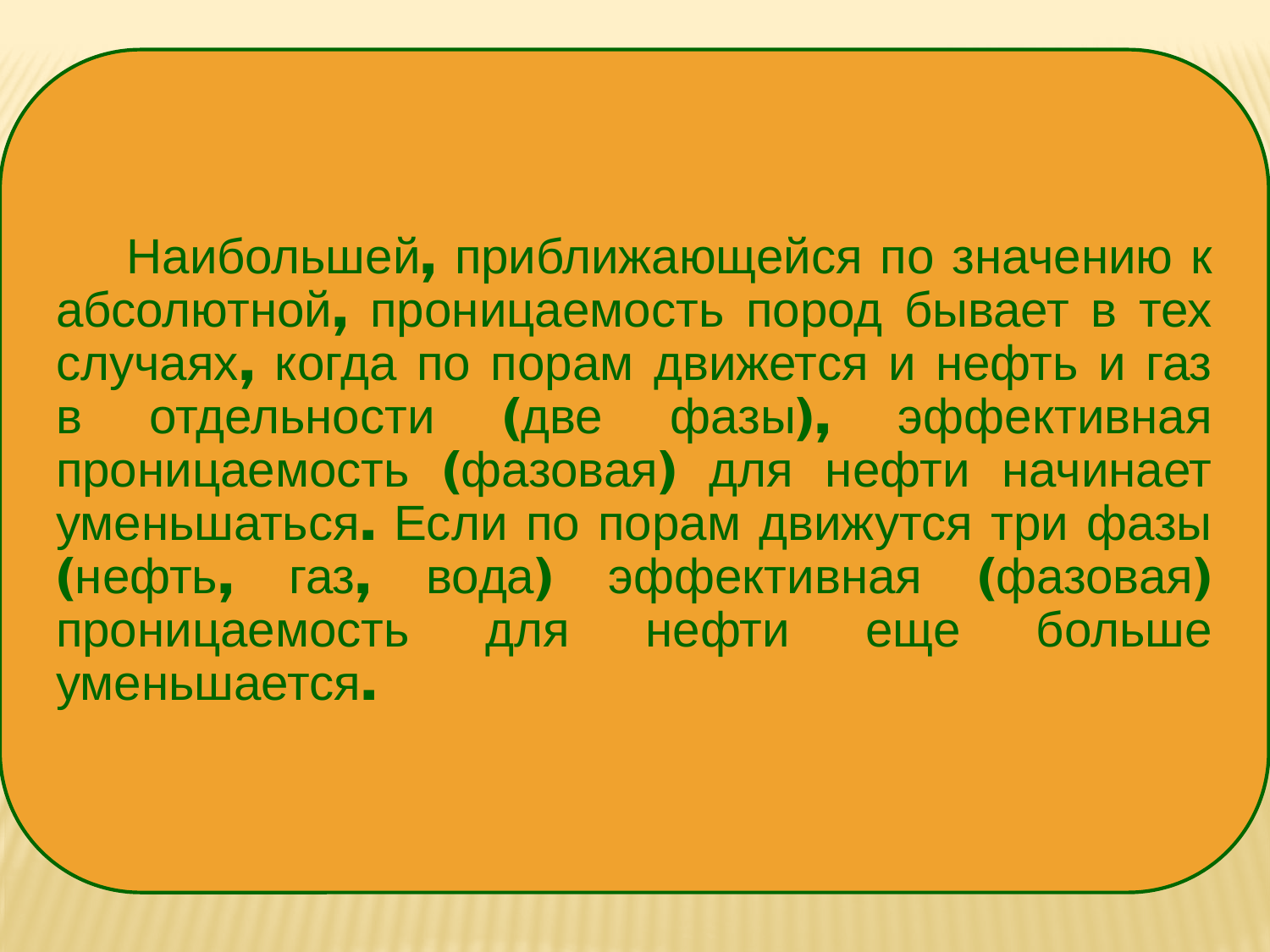

Наибольшей, приближающейся по значению к абсолютной, проницаемость пород бывает в тех случаях, когда по порам движется и нефть и газ в отдельности (две фазы), эффективная проницаемость (фазовая) для нефти начинает уменьшаться. Если по порам движутся три фазы (нефть, газ, вода) эффективная (фазовая) проницаемость для нефти еще больше уменьшается.